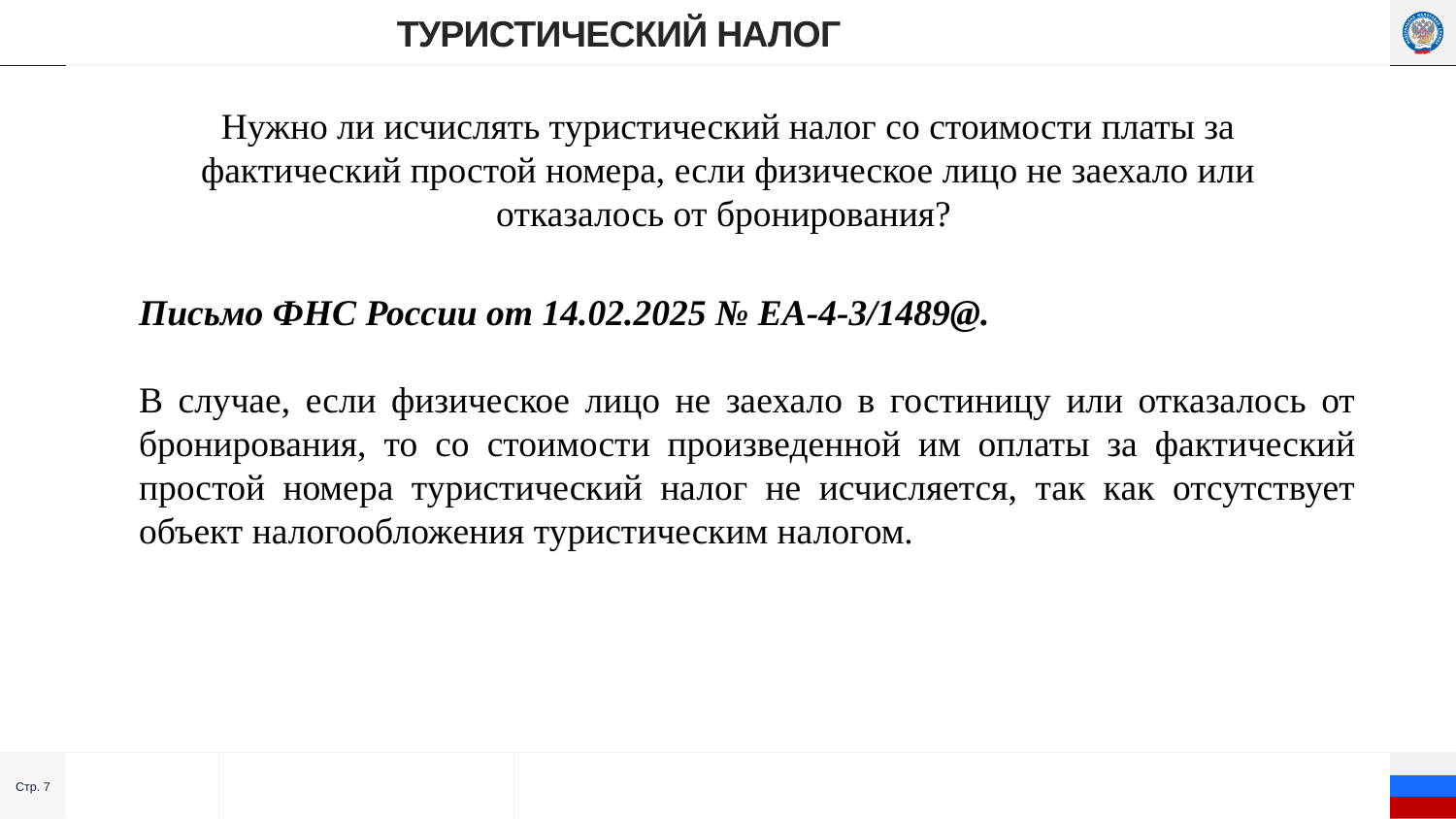

# Туристический налог
Нужно ли исчислять туристический налог со стоимости платы за фактический простой номера, если физическое лицо не заехало или отказалось от бронирования?
Письмо ФНС России от 14.02.2025 № ЕА-4-3/1489@.

В случае, если физическое лицо не заехало в гостиницу или отказалось от бронирования, то со стоимости произведенной им оплаты за фактический простой номера туристический налог не исчисляется, так как отсутствует объект налогообложения туристическим налогом.